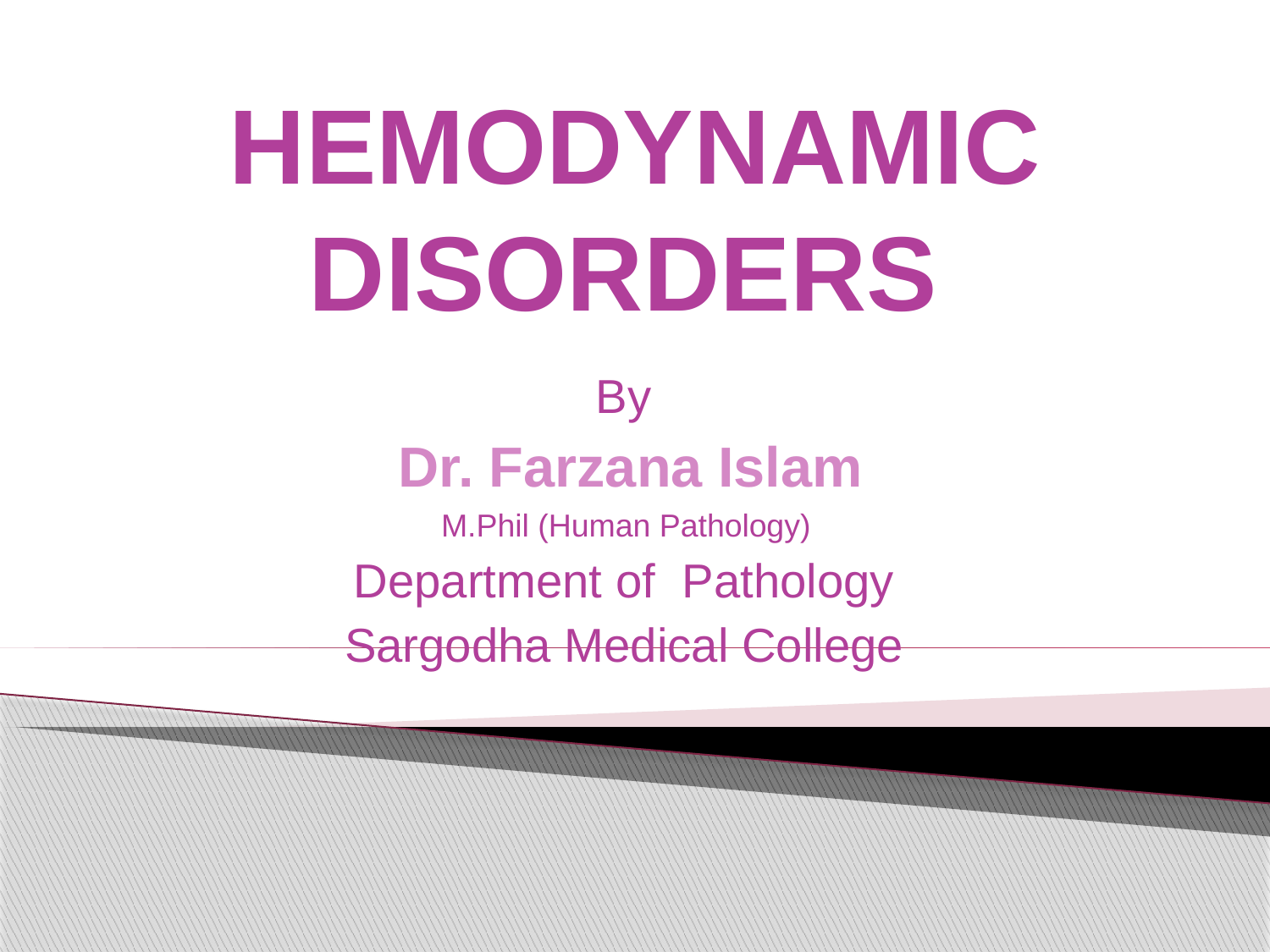

# HEMODYNAMIC DISORDERS
By
Dr. Farzana Islam
M.Phil (Human Pathology)
Department of  Pathology
Sargodha Medical College